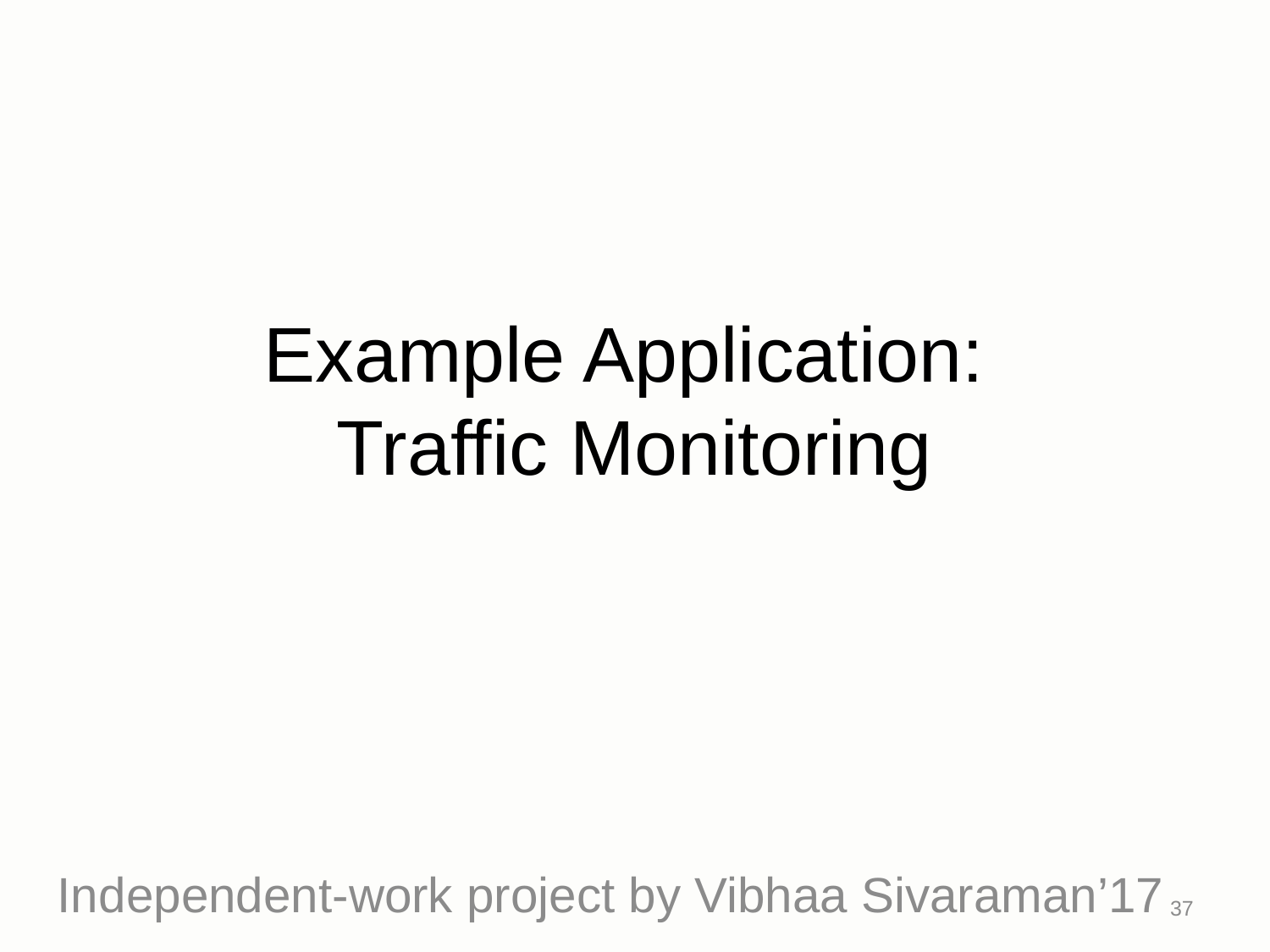

# Example Application: Traffic Monitoring
Independent-work project by Vibhaa Sivaraman’17
37